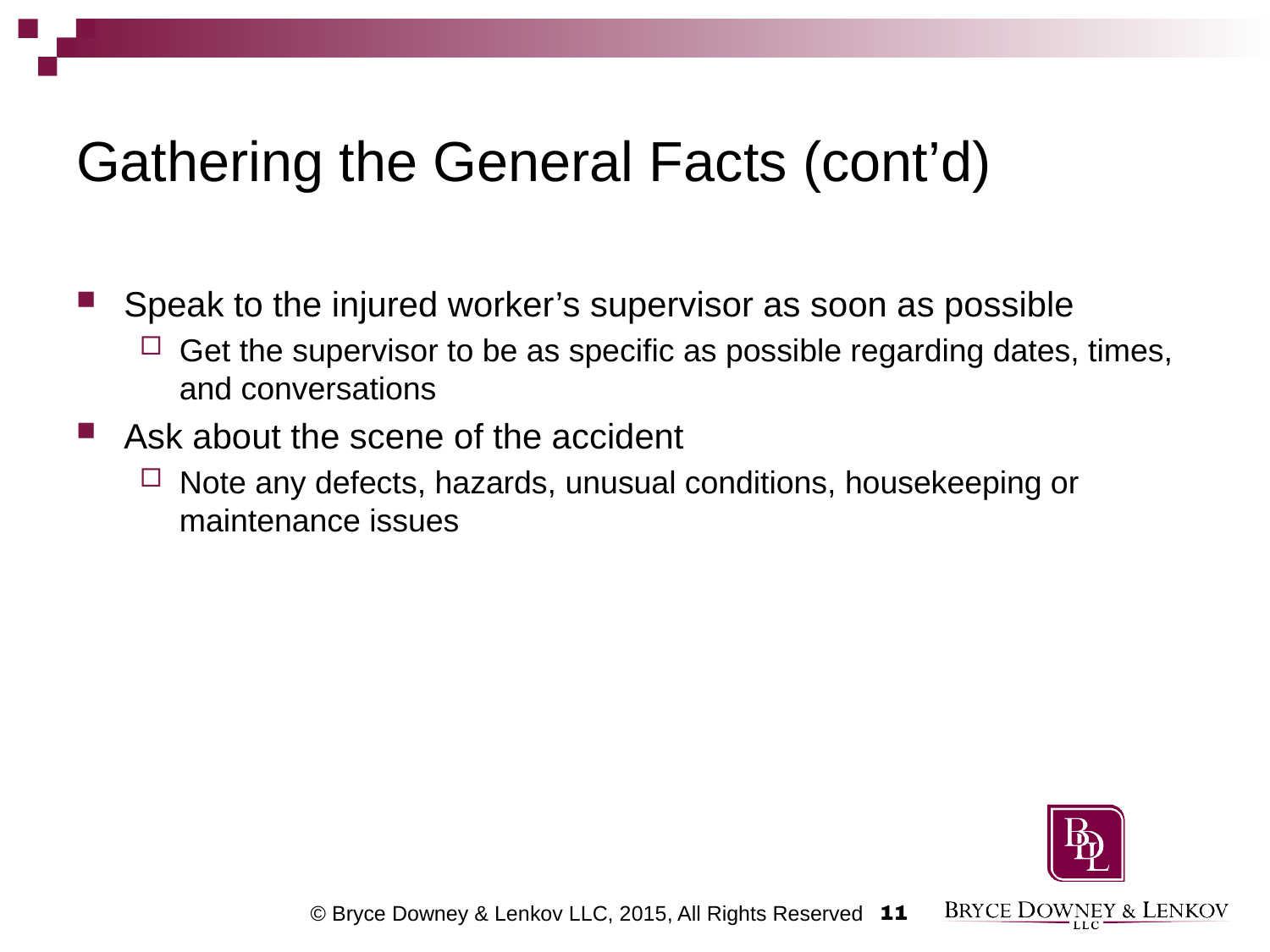

Gathering the General Facts (cont’d)
Speak to the injured worker’s supervisor as soon as possible
Get the supervisor to be as specific as possible regarding dates, times, and conversations
Ask about the scene of the accident
Note any defects, hazards, unusual conditions, housekeeping or maintenance issues
11